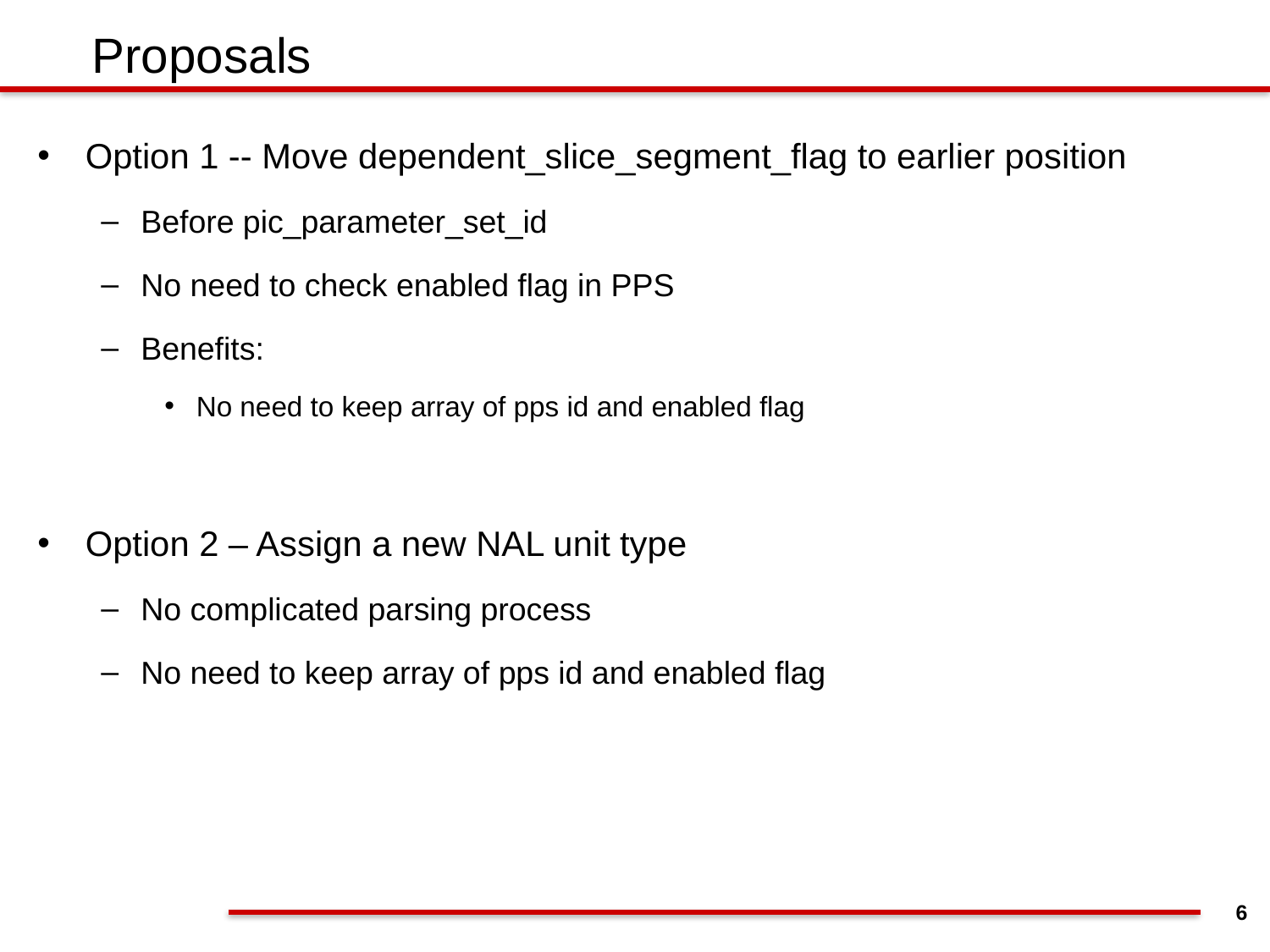

# Proposals
Option 1 -- Move dependent_slice_segment_flag to earlier position
Before pic_parameter_set_id
No need to check enabled flag in PPS
Benefits:
No need to keep array of pps id and enabled flag

Option 2 – Assign a new NAL unit type
No complicated parsing process
No need to keep array of pps id and enabled flag
6